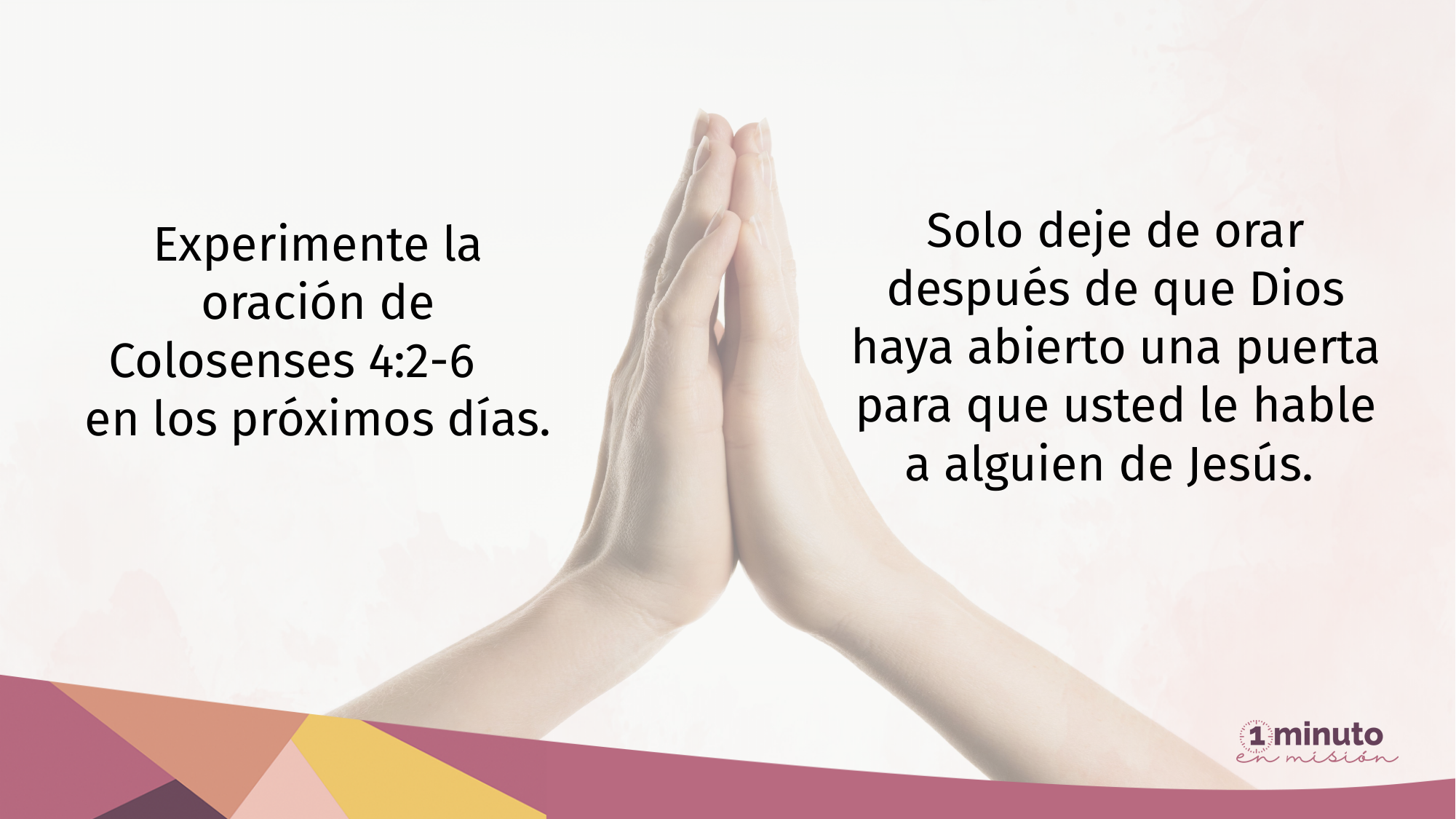

Experimente la oración de Colosenses 4:2-6     en los próximos días.
Solo deje de orar después de que Dios haya abierto una puerta para que usted le hable a alguien de Jesús.